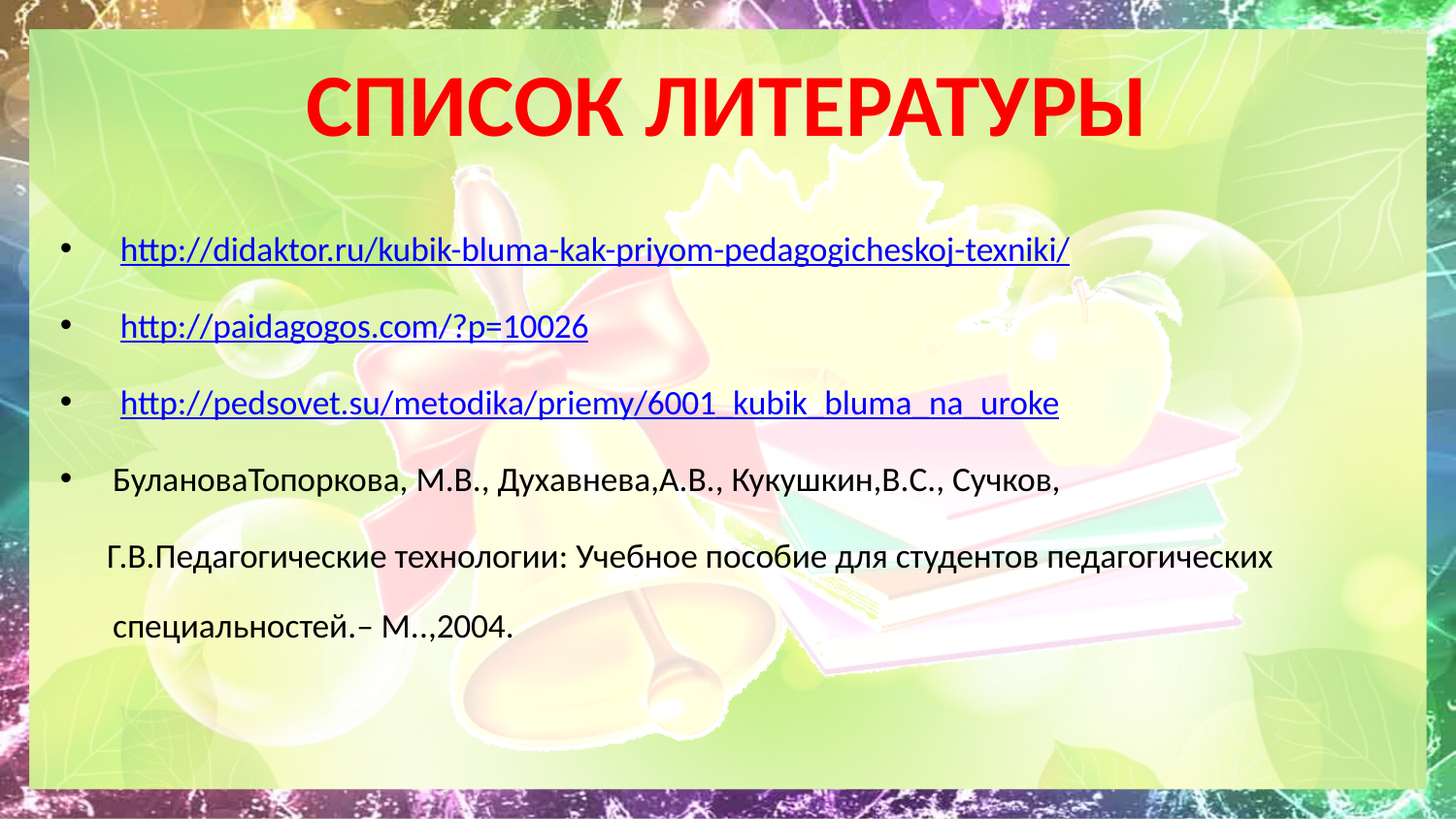

# СПИСОК ЛИТЕРАТУРЫ
 http://didaktor.ru/kubik-bluma-kak-priyom-pedagogicheskoj-texniki/
 http://paidagogos.com/?p=10026
 http://pedsovet.su/metodika/priemy/6001_kubik_bluma_na_uroke
БулановаТопоркова, М.В., Духавнева,А.В., Кукушкин,В.С., Сучков,
      Г.В.Педагогические технологии: Учебное пособие для студентов педагогических специальностей.– М..,2004.